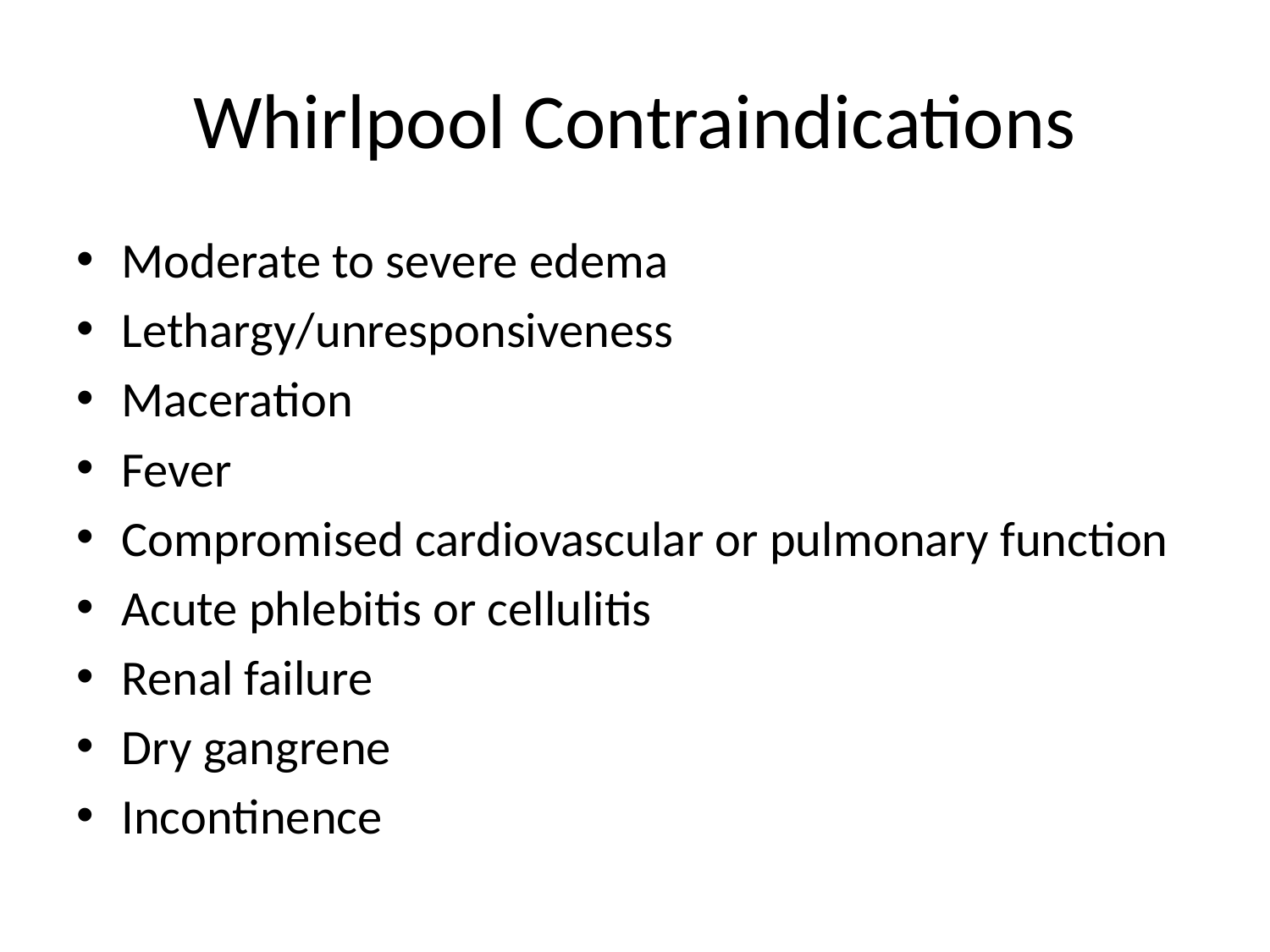

# Whirlpool Contraindications
Moderate to severe edema
Lethargy/unresponsiveness
Maceration
Fever
Compromised cardiovascular or pulmonary function
Acute phlebitis or cellulitis
Renal failure
Dry gangrene
Incontinence